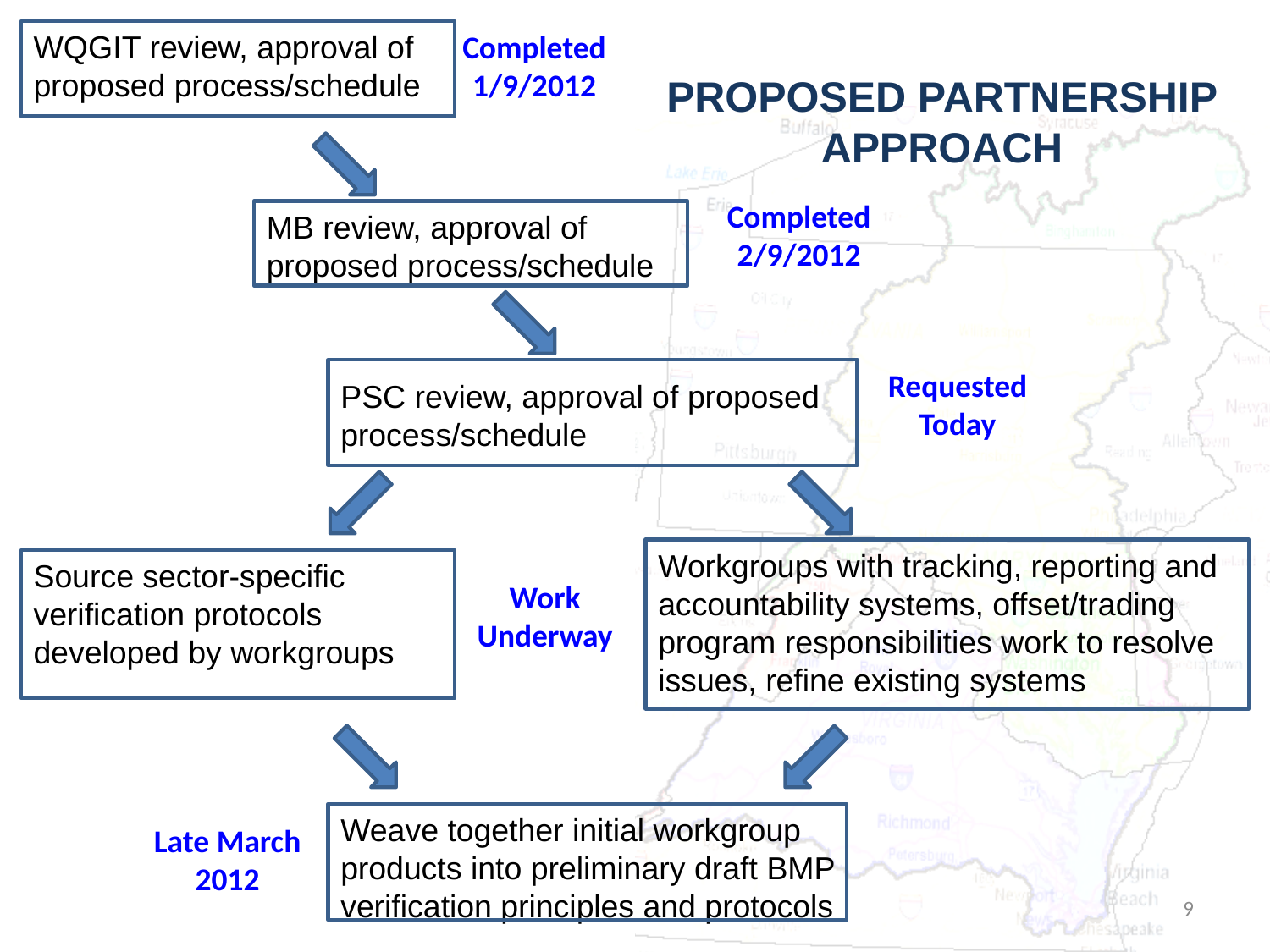

WQGIT review, approval of proposed process/schedule

Completed 1/9/2012
PROPOSED PARTNERSHIP APPROACH

Completed 2/9/2012
MB review, approval of proposed process/schedule

Requested
Today
PSC review, approval of proposed process/schedule

Workgroups with tracking, reporting and accountability systems, offset/trading program responsibilities work to resolve issues, refine existing systems

Source sector-specific verification protocols developed by workgroups

Work Underway

Weave together initial workgroup products into preliminary draft BMP verification principles and protocols

Late March 2012
9